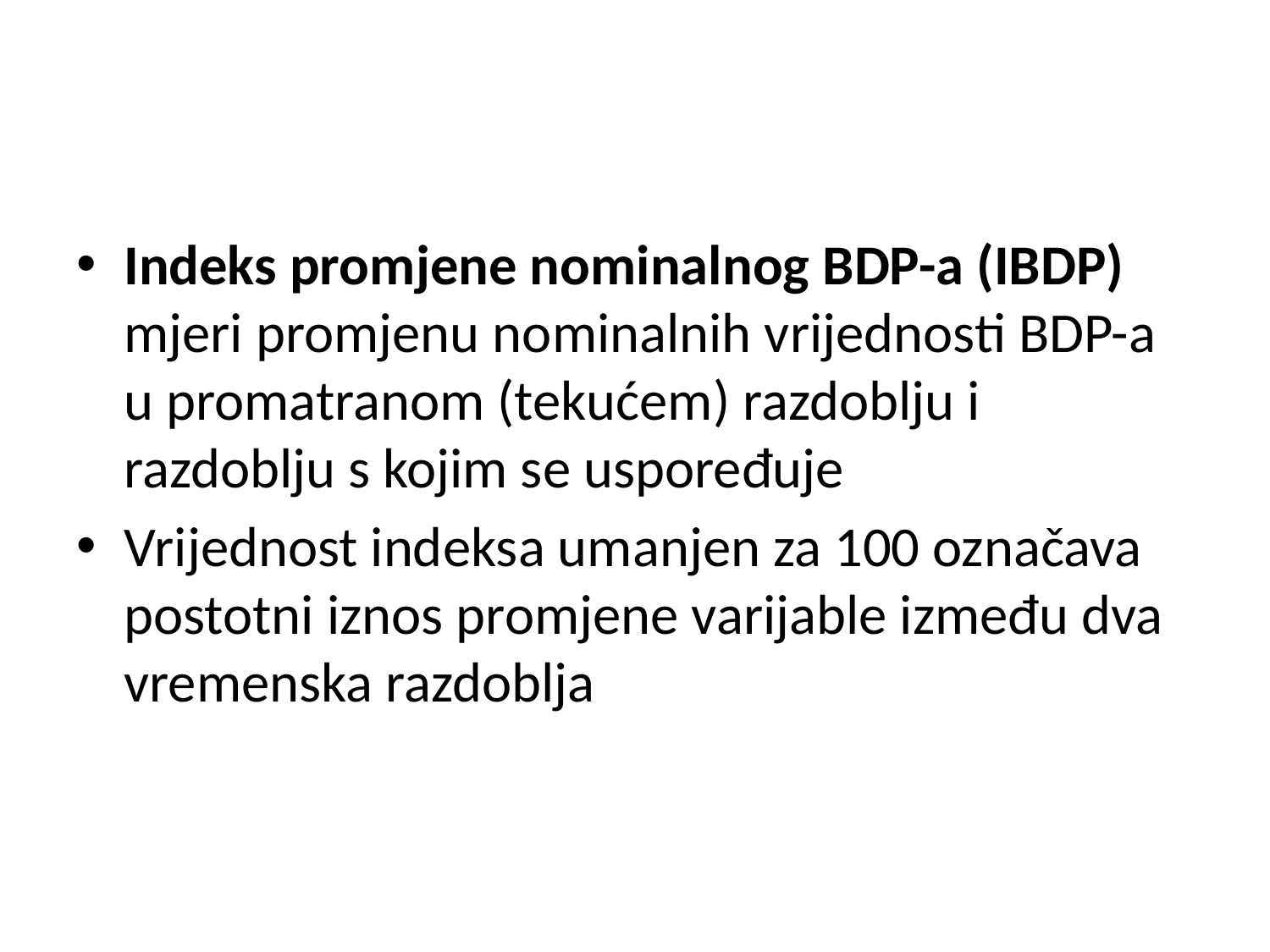

Indeks promjene nominalnog BDP-a (IBDP) mjeri promjenu nominalnih vrijednosti BDP-a u promatranom (tekućem) razdoblju i razdoblju s kojim se uspoređuje
Vrijednost indeksa umanjen za 100 označava postotni iznos promjene varijable između dva vremenska razdoblja